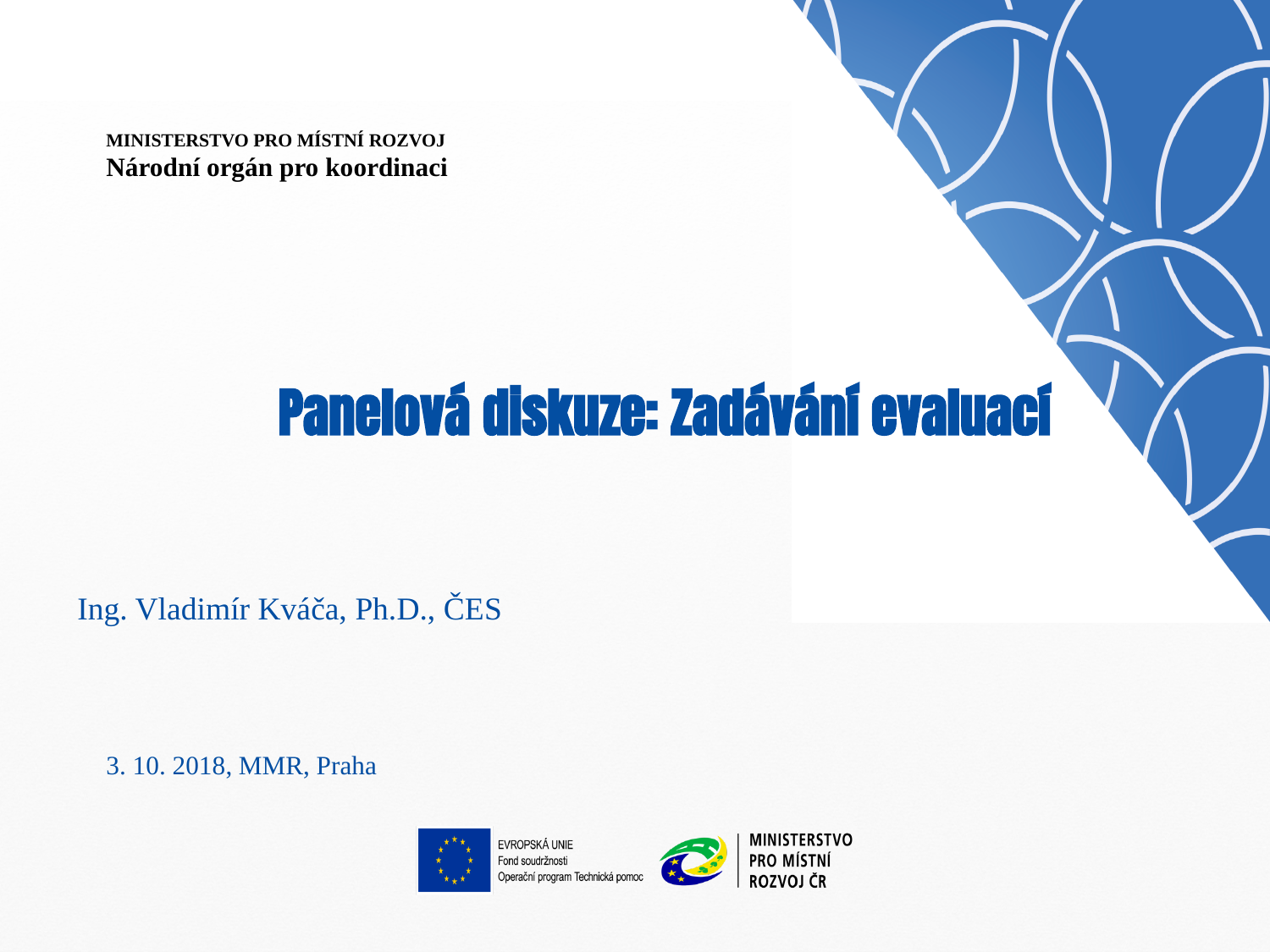

# Panelová diskuze: Zadávání evaluací
Ing. Vladimír Kváča, Ph.D., ČES
3. 10. 2018, MMR, Praha